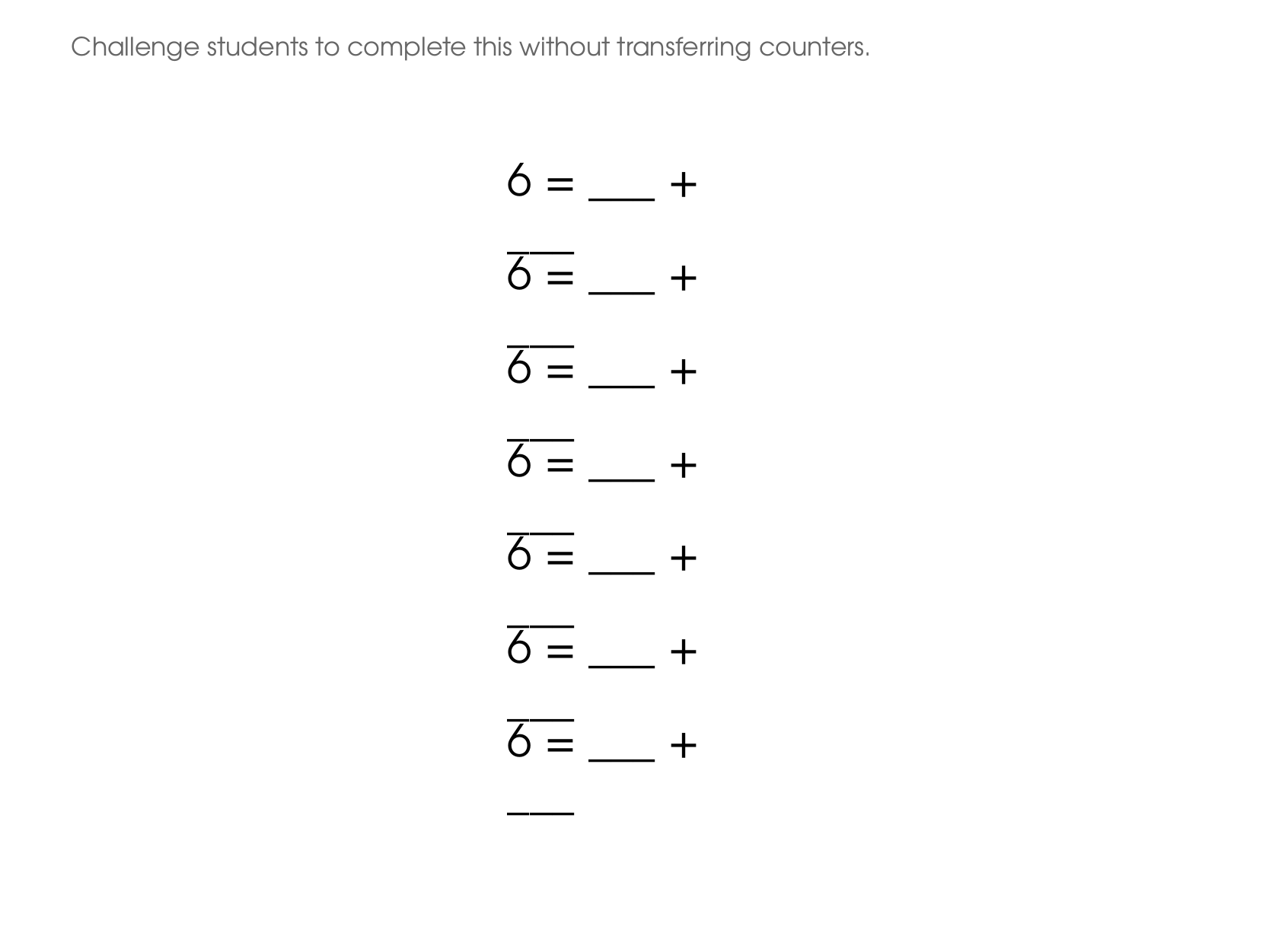

Challenge students to complete this without transferring counters.
6 = ___ + ___
6 = ___ + ___
6 = ___ + ___
6 = ___ + ___
6 = ___ + ___
6 = ___ + ___
6 = ___ + ___